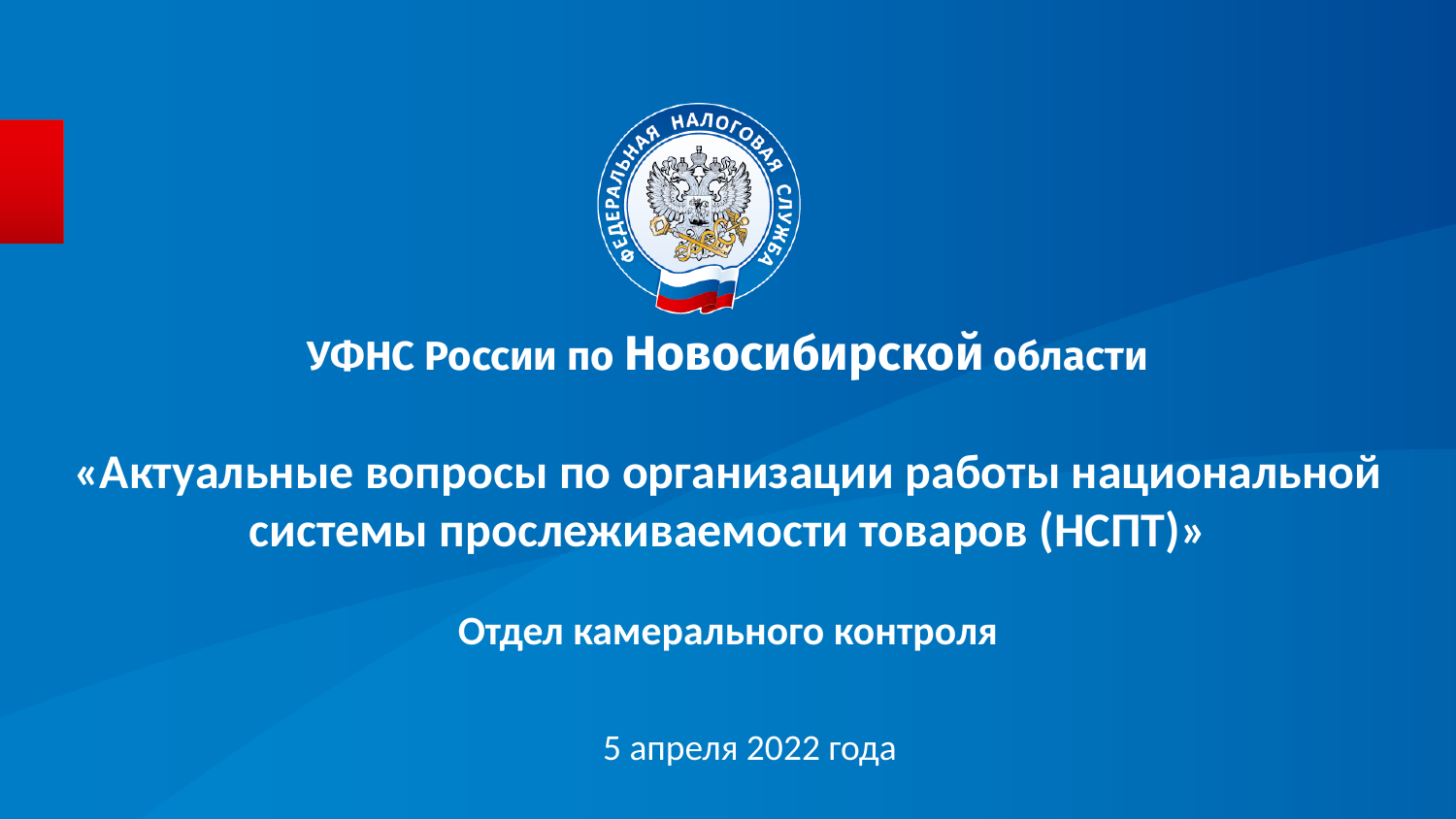

УФНС России по Новосибирской области

# «Актуальные вопросы по организации работы национальной системы прослеживаемости товаров (НСПТ)» Отдел камерального контроля 5 апреля 2022 года